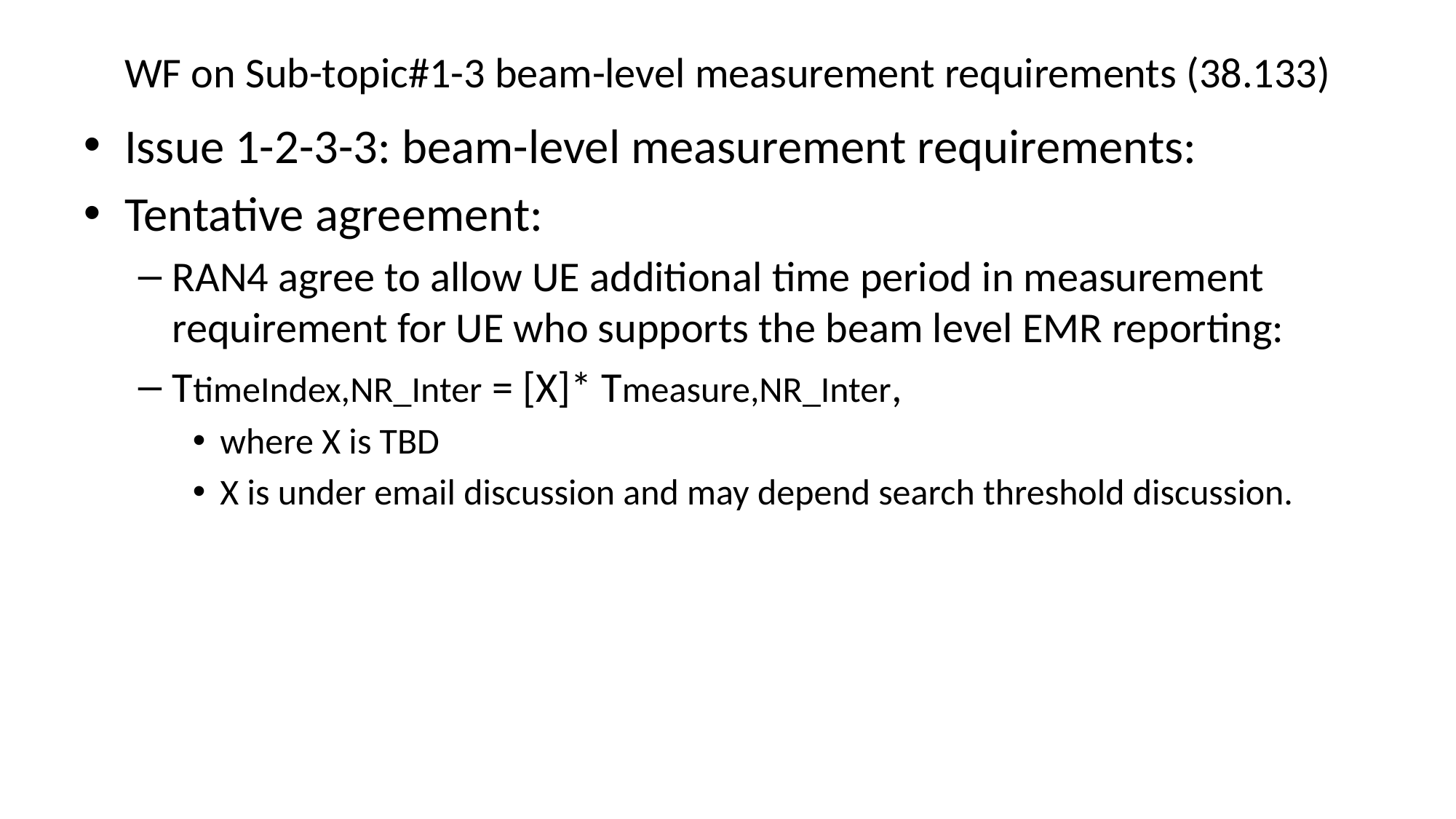

# WF on Sub-topic#1-3 beam-level measurement requirements (38.133)
Issue 1-2-3-3: beam-level measurement requirements:
Tentative agreement:
RAN4 agree to allow UE additional time period in measurement requirement for UE who supports the beam level EMR reporting:
TtimeIndex,NR_Inter = [X]* Tmeasure,NR_Inter,
where X is TBD
X is under email discussion and may depend search threshold discussion.